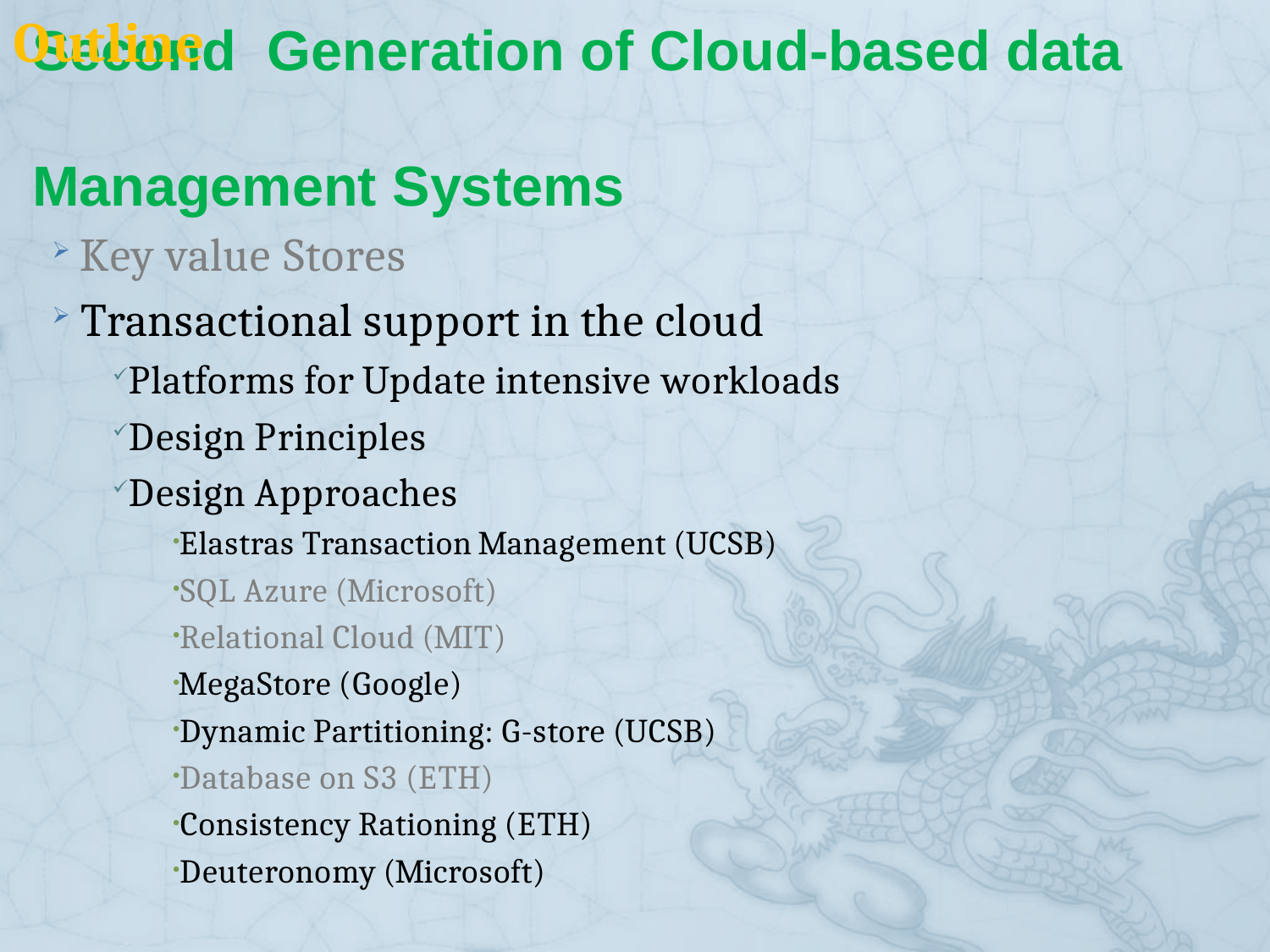

Outline
# Second  Generation of Cloud-based data Management Systems
 Key value Stores
 Transactional support in the cloud
Platforms for Update intensive workloads
Design Principles
Design Approaches
Elastras Transaction Management (UCSB)
SQL Azure (Microsoft)
Relational Cloud (MIT)
MegaStore (Google)
Dynamic Partitioning: G-store (UCSB)
Database on S3 (ETH)
Consistency Rationing (ETH)
Deuteronomy (Microsoft)